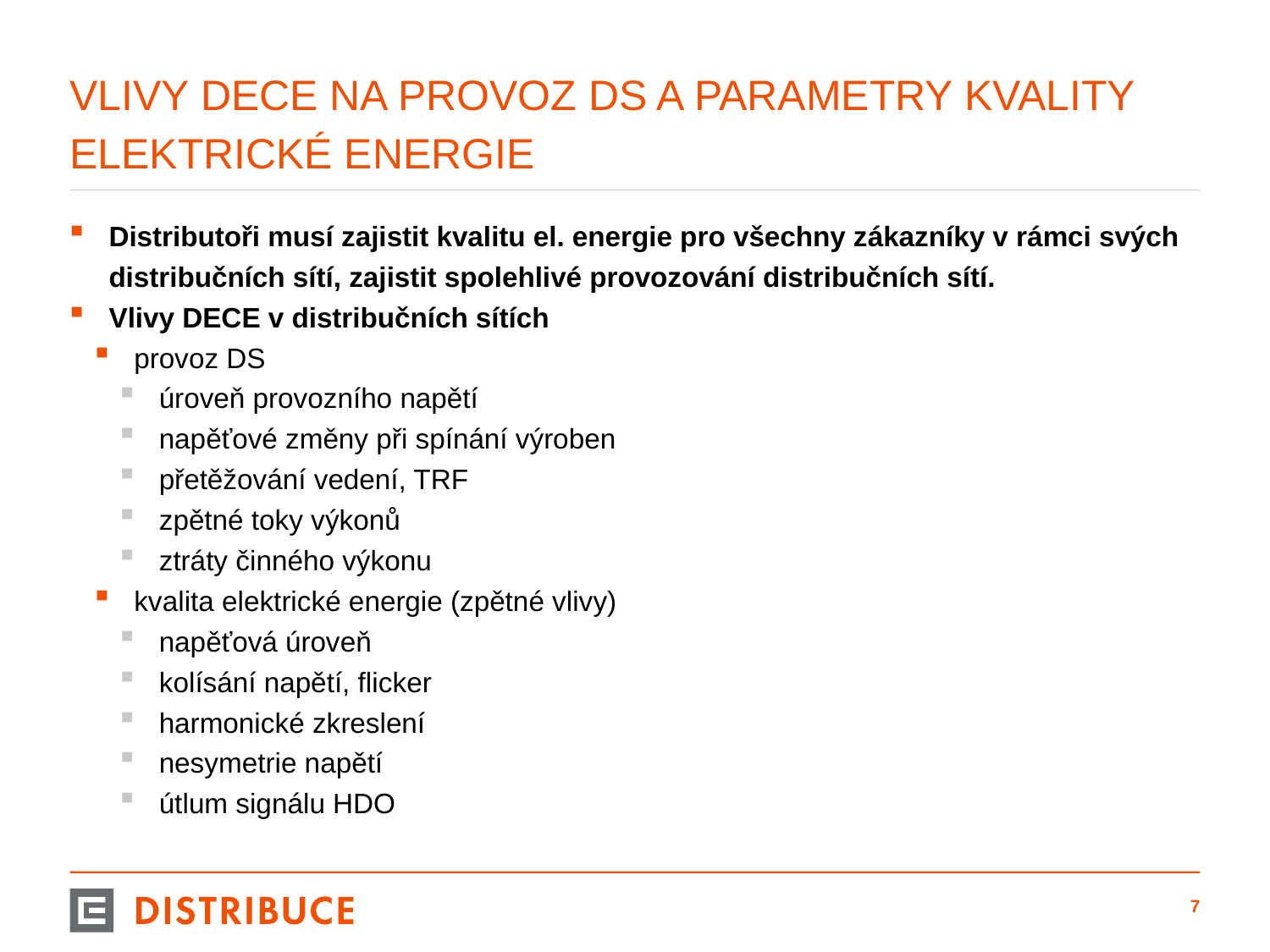

# Vlivy DECE na provoz DS a Parametry kvality elektrické energie
Distributoři musí zajistit kvalitu el. energie pro všechny zákazníky v rámci svých distribučních sítí, zajistit spolehlivé provozování distribučních sítí.
Vlivy DECE v distribučních sítích
provoz DS
úroveň provozního napětí
napěťové změny při spínání výroben
přetěžování vedení, TRF
zpětné toky výkonů
ztráty činného výkonu
kvalita elektrické energie (zpětné vlivy)
napěťová úroveň
kolísání napětí, flicker
harmonické zkreslení
nesymetrie napětí
útlum signálu HDO
7